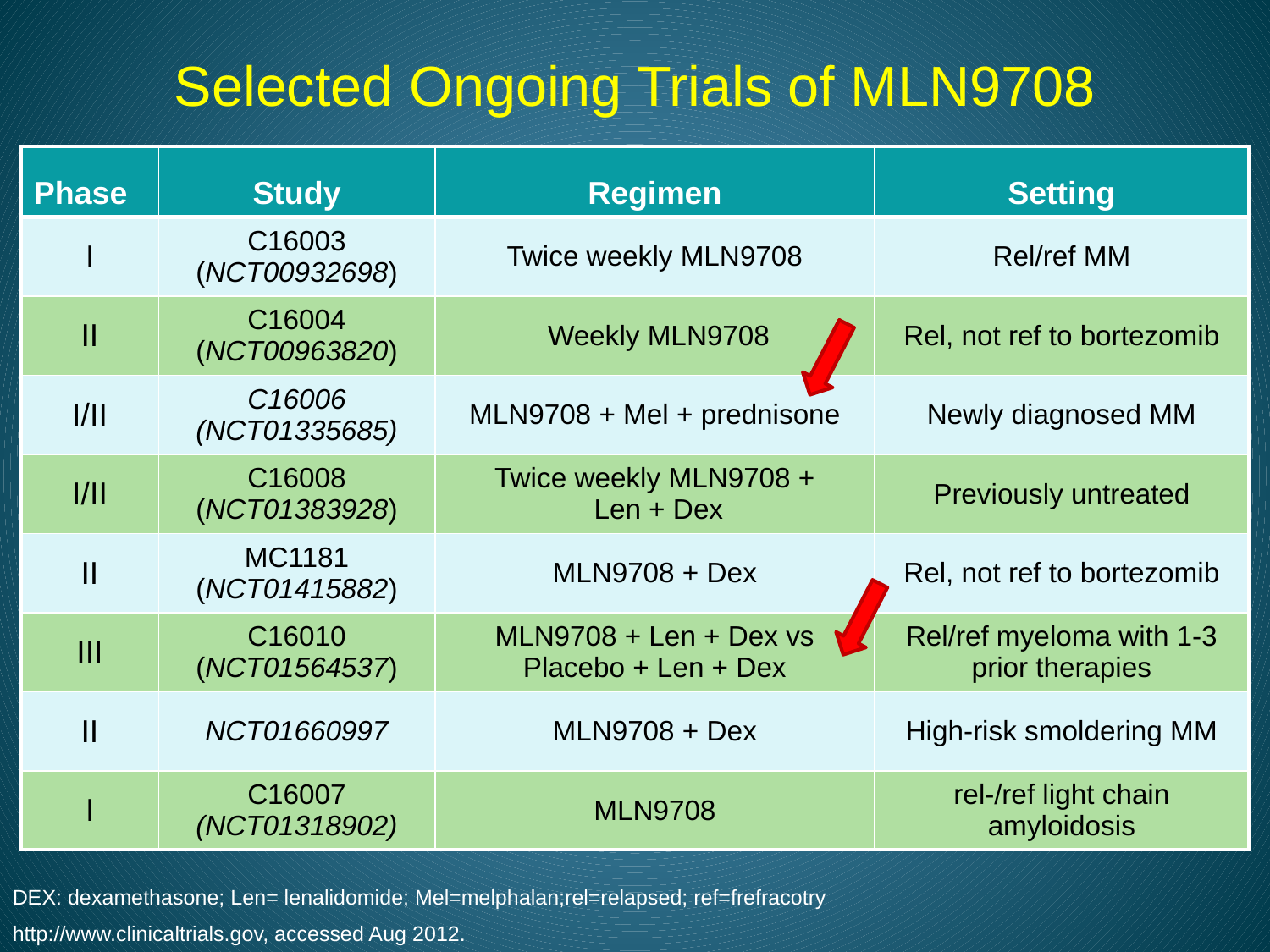

# Selected Ongoing Trials of MLN9708
| Phase | Study | Regimen | Setting |
| --- | --- | --- | --- |
| I | C16003 (NCT00932698) | Twice weekly MLN9708 | Rel/ref MM |
| II | C16004 (NCT00963820) | Weekly MLN9708 | Rel, not ref to bortezomib |
| I/II | C16006 (NCT01335685) | MLN9708 + Mel + prednisone | Newly diagnosed MM |
| I/II | C16008 (NCT01383928) | Twice weekly MLN9708 + Len + Dex | Previously untreated |
| II | MC1181 (NCT01415882) | MLN9708 + Dex | Rel, not ref to bortezomib |
| III | C16010 (NCT01564537) | MLN9708 + Len + Dex vs Placebo + Len + Dex | Rel/ref myeloma with 1-3 prior therapies |
| II | NCT01660997 | MLN9708 + Dex | High-risk smoldering MM |
| I | C16007 (NCT01318902) | MLN9708 | rel-/ref light chain amyloidosis |

DEX: dexamethasone; Len= lenalidomide; Mel=melphalan;rel=relapsed; ref=frefracotry
http://www.clinicaltrials.gov, accessed Aug 2012.